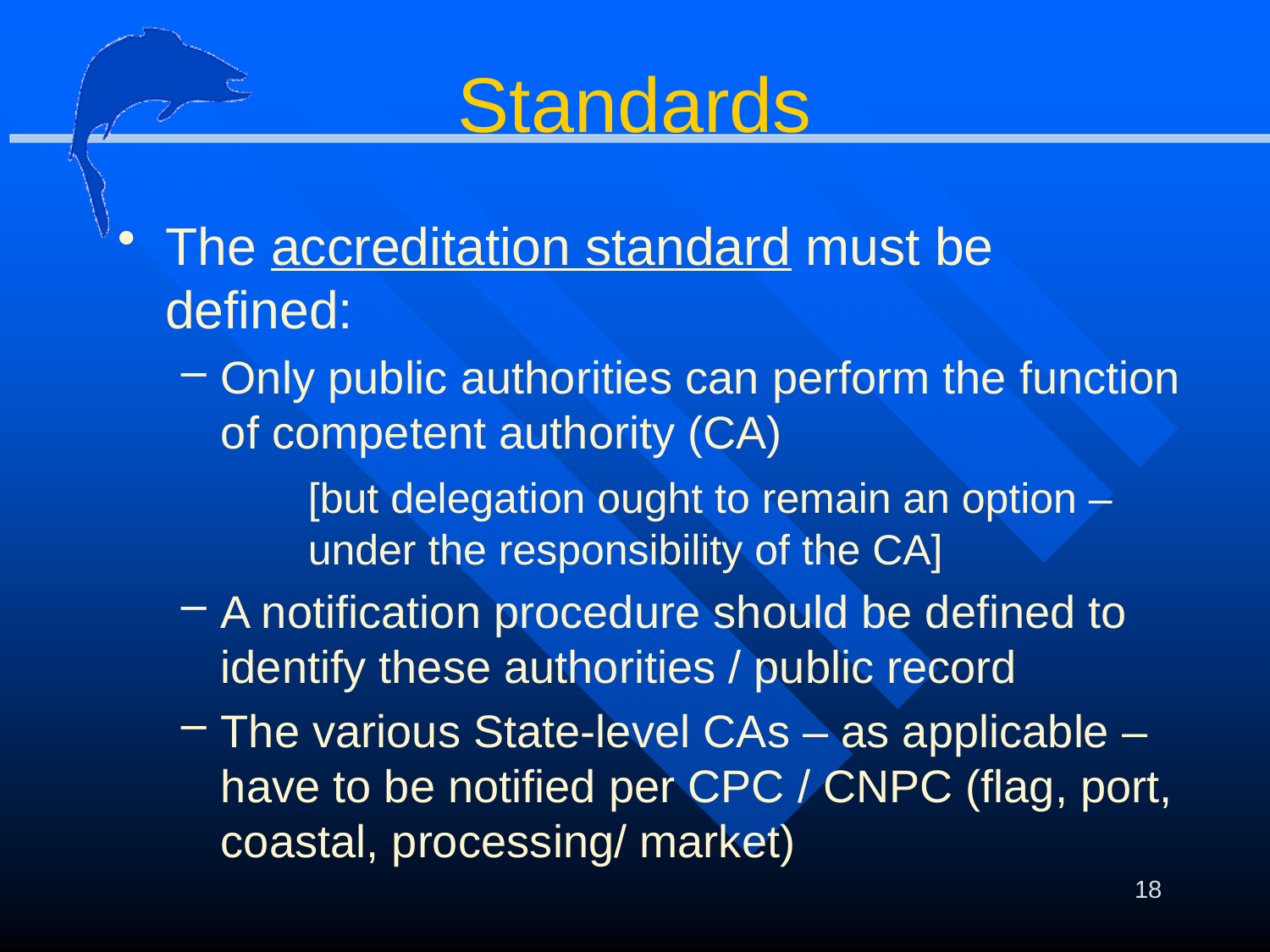

# Standards
The accreditation standard must be defined:
Only public authorities can perform the function of competent authority (CA)
	[but delegation ought to remain an option – 	under the responsibility of the CA]
A notification procedure should be defined to identify these authorities / public record
The various State-level CAs – as applicable – have to be notified per CPC / CNPC (flag, port, coastal, processing/ market)

18